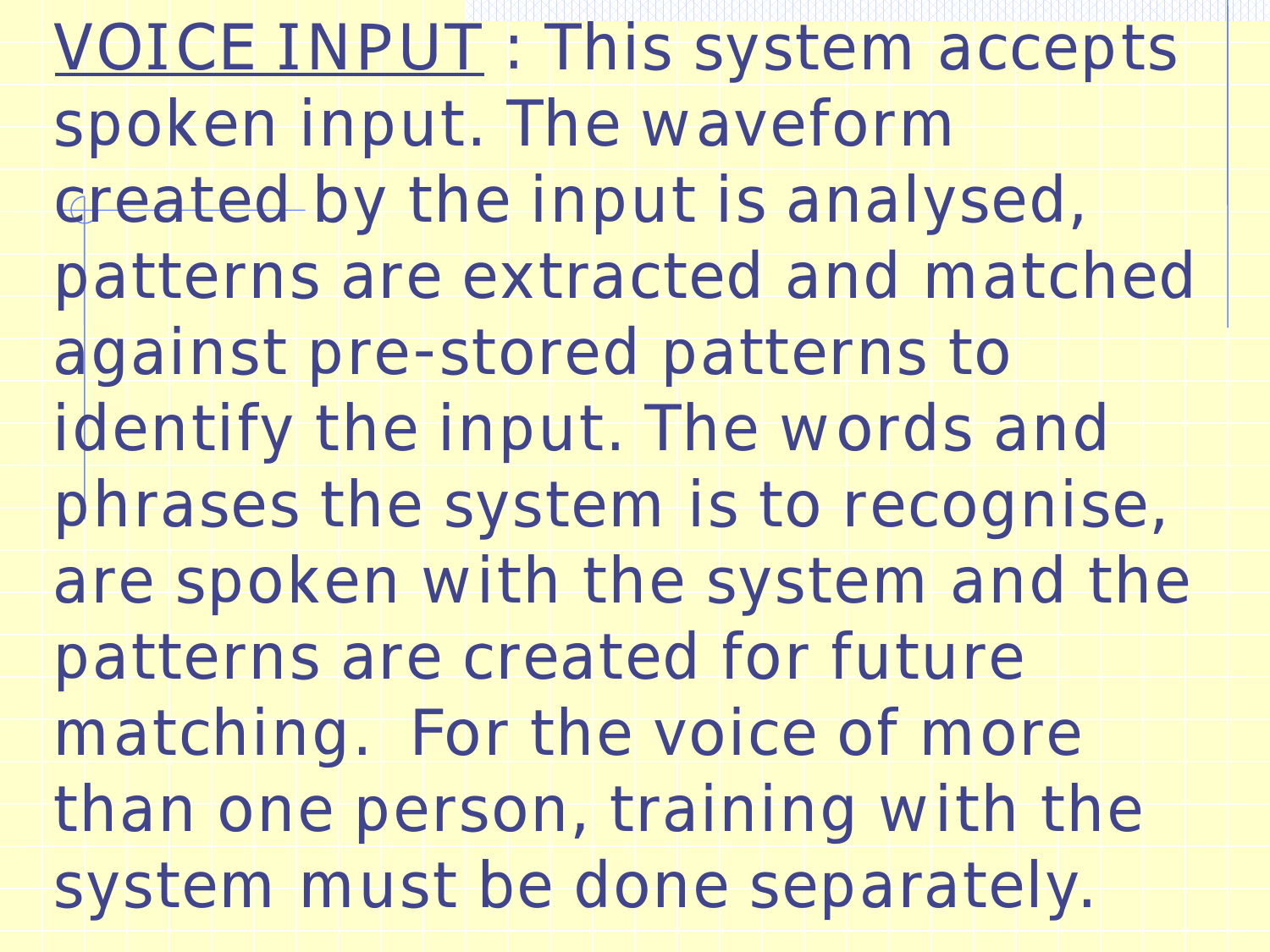

VOICE INPUT : This system accepts spoken input. The waveform created by the input is analysed, patterns are extracted and matched against pre-stored patterns to identify the input. The words and phrases the system is to recognise,  are spoken with the system and the patterns are created for future matching.  For the voice of more than one person, training with the system must be done separately.